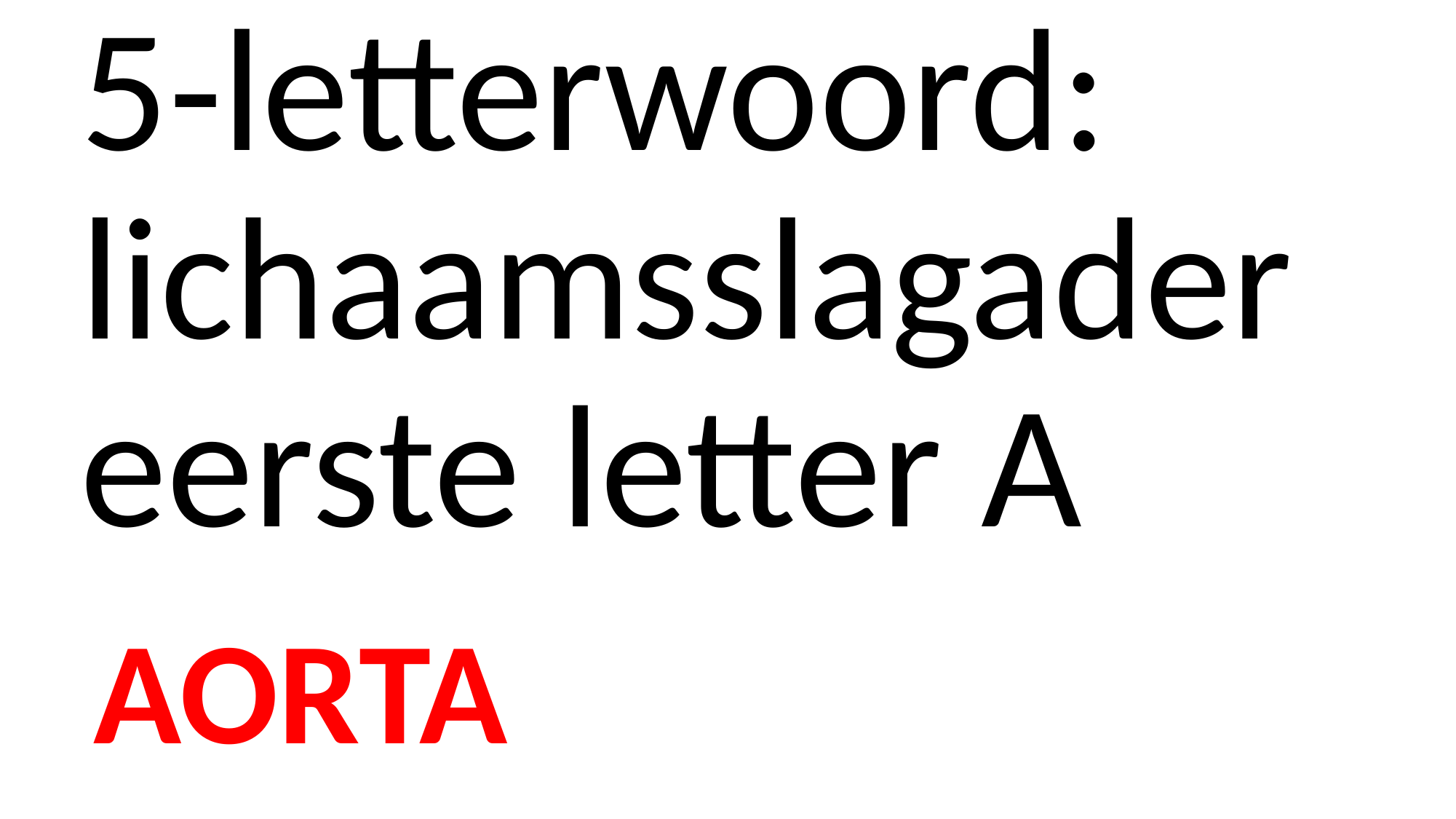

# 5-letterwoord: lichaamsslagader eerste letter A
AORTA